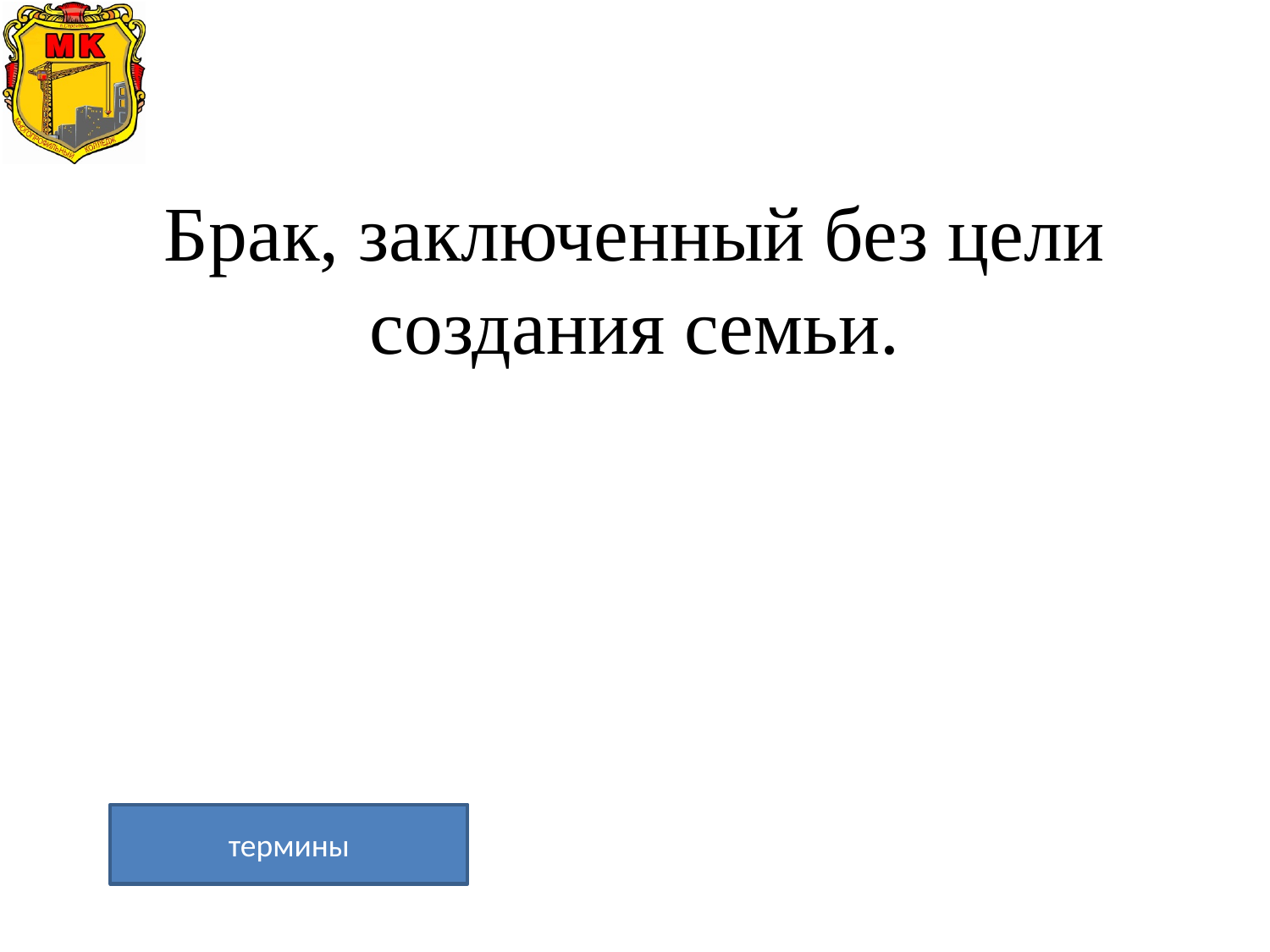

# Брак, заключенный без цели создания семьи.
термины